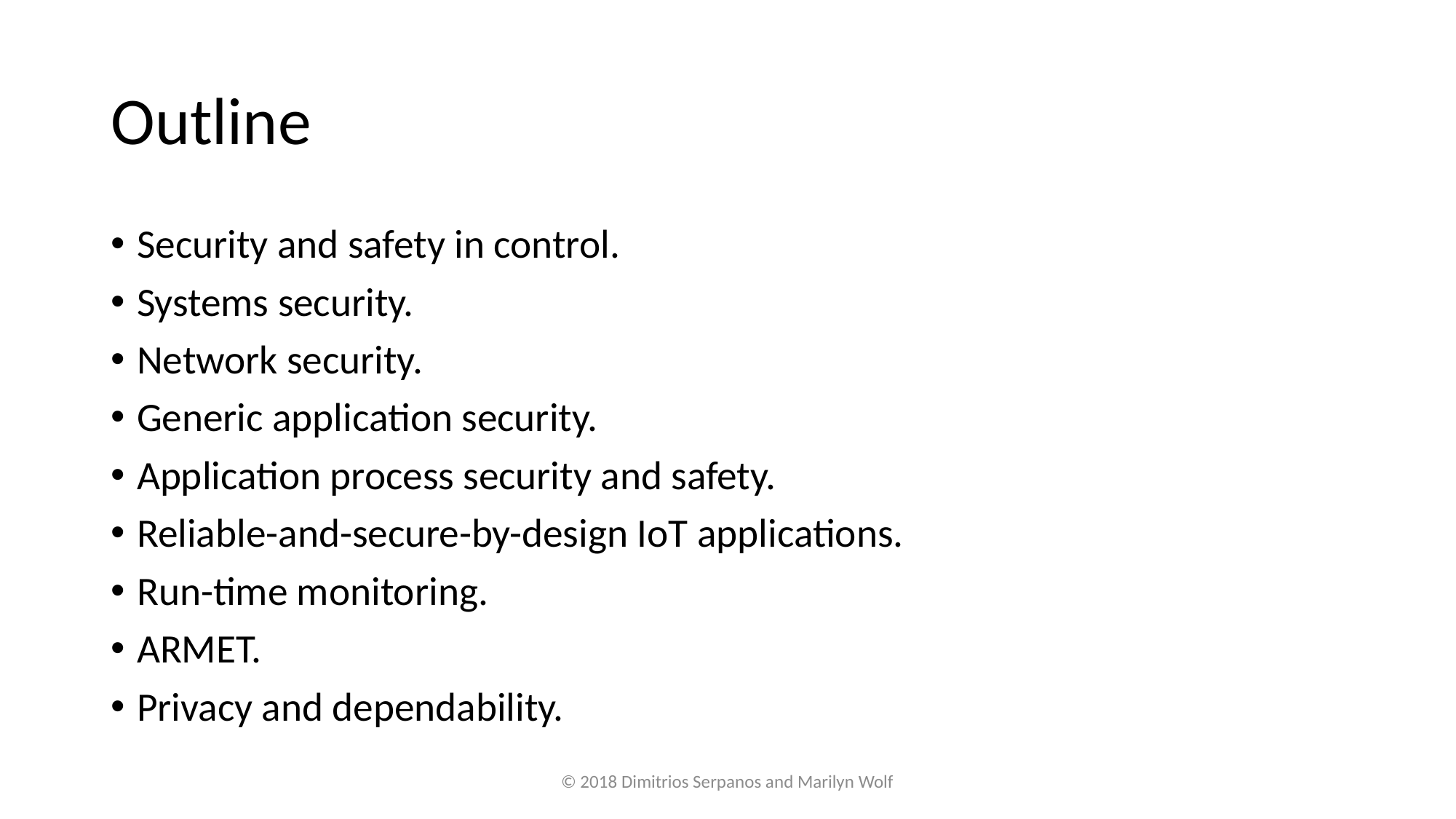

# Outline
Security and safety in control.
Systems security.
Network security.
Generic application security.
Application process security and safety.
Reliable-and-secure-by-design IoT applications.
Run-time monitoring.
ARMET.
Privacy and dependability.
© 2018 Dimitrios Serpanos and Marilyn Wolf